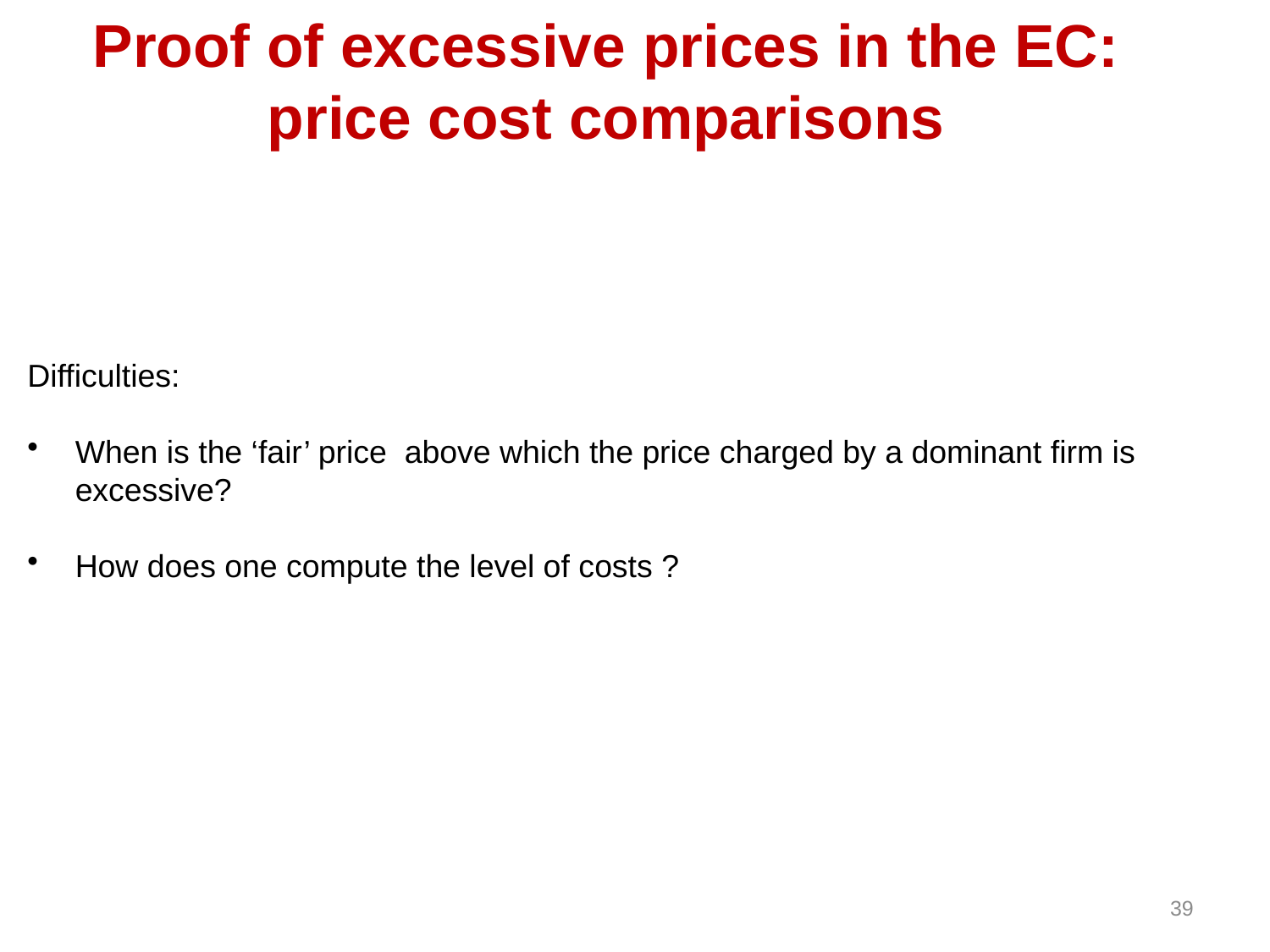

# Proof of excessive prices in the EC: price cost comparisons

Difficulties:

When is the ‘fair’ price  above which the price charged by a dominant firm is excessive?

How does one compute the level of costs ?
39